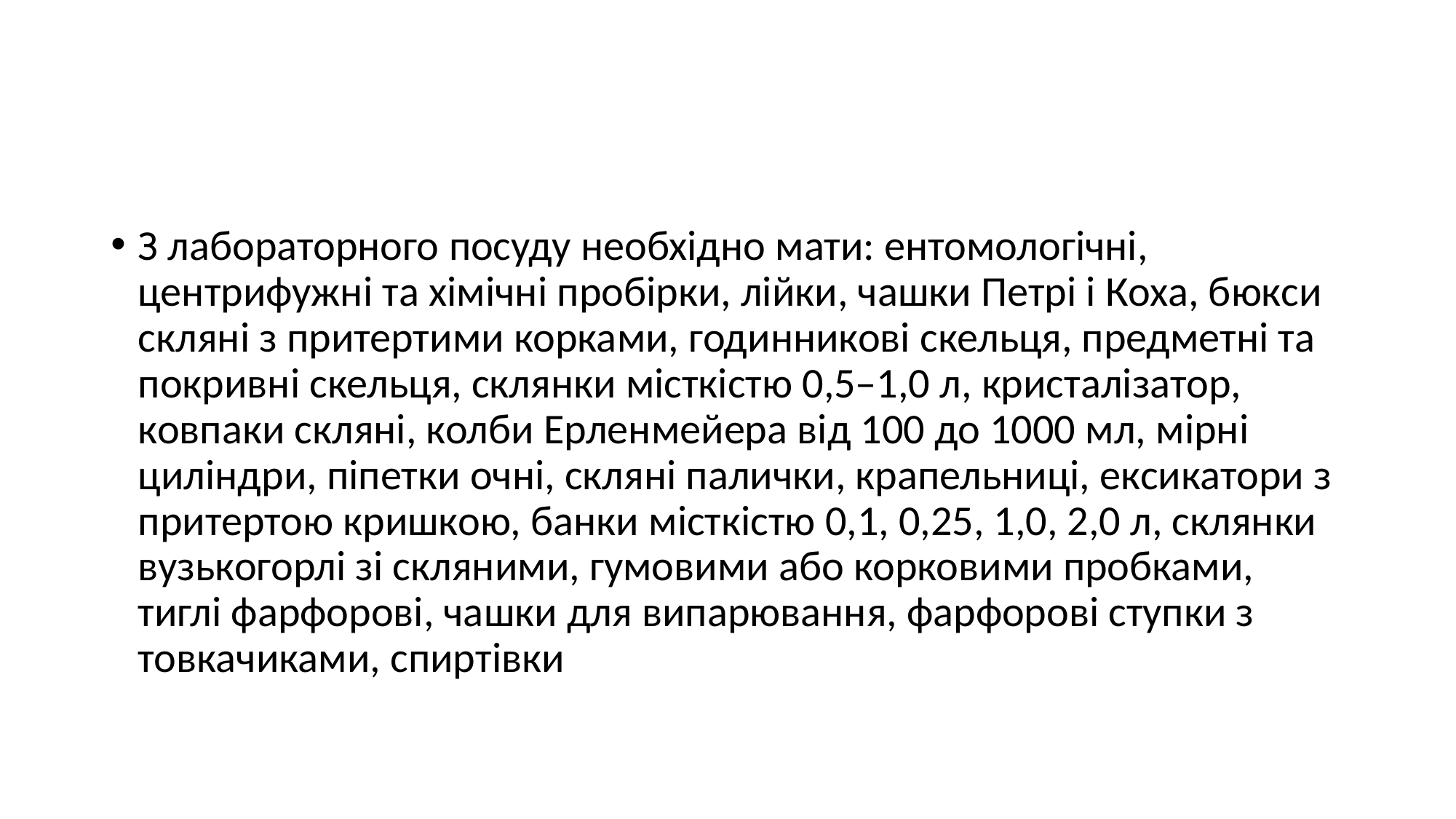

#
З лабораторного посуду необхідно мати: ентомологічні, центрифужні та хімічні пробірки, лійки, чашки Петрі і Коха, бюкси скляні з притертими корками, годинникові скельця, предметні та покривні скельця, склянки місткістю 0,5–1,0 л, кристалізатор, ковпаки скляні, колби Ерленмейера від 100 до 1000 мл, мірні циліндри, піпетки очні, скляні палички, крапельниці, ексикатори з притертою кришкою, банки місткістю 0,1, 0,25, 1,0, 2,0 л, склянки вузькогорлі зі скляними, гумовими або корковими пробками, тиглі фарфорові, чашки для випарювання, фарфорові ступки з товкачиками, спиртівки